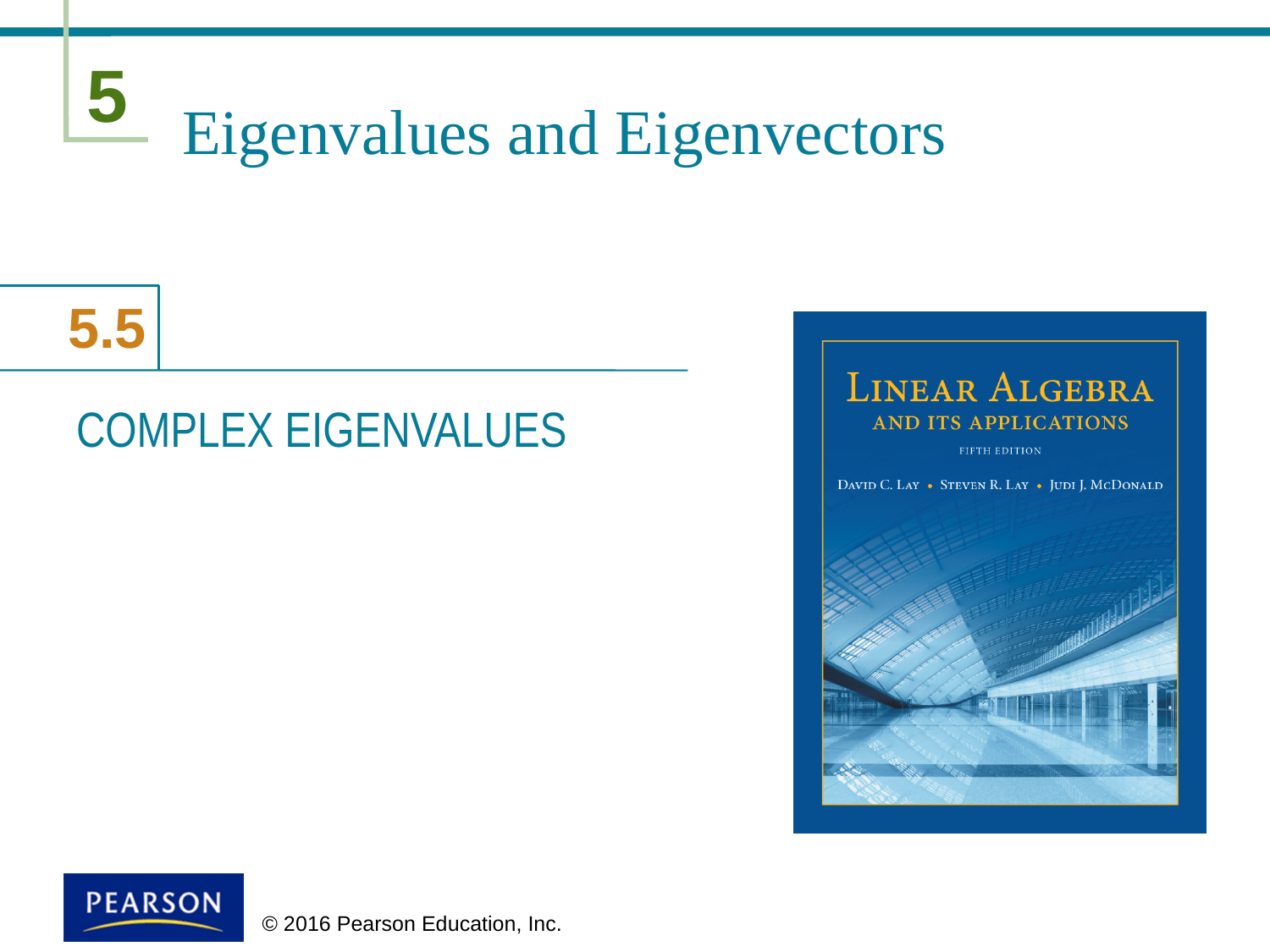

# Eigenvalues and Eigenvectors
COMPLEX EIGENVALUES
 © 2016 Pearson Education, Inc.